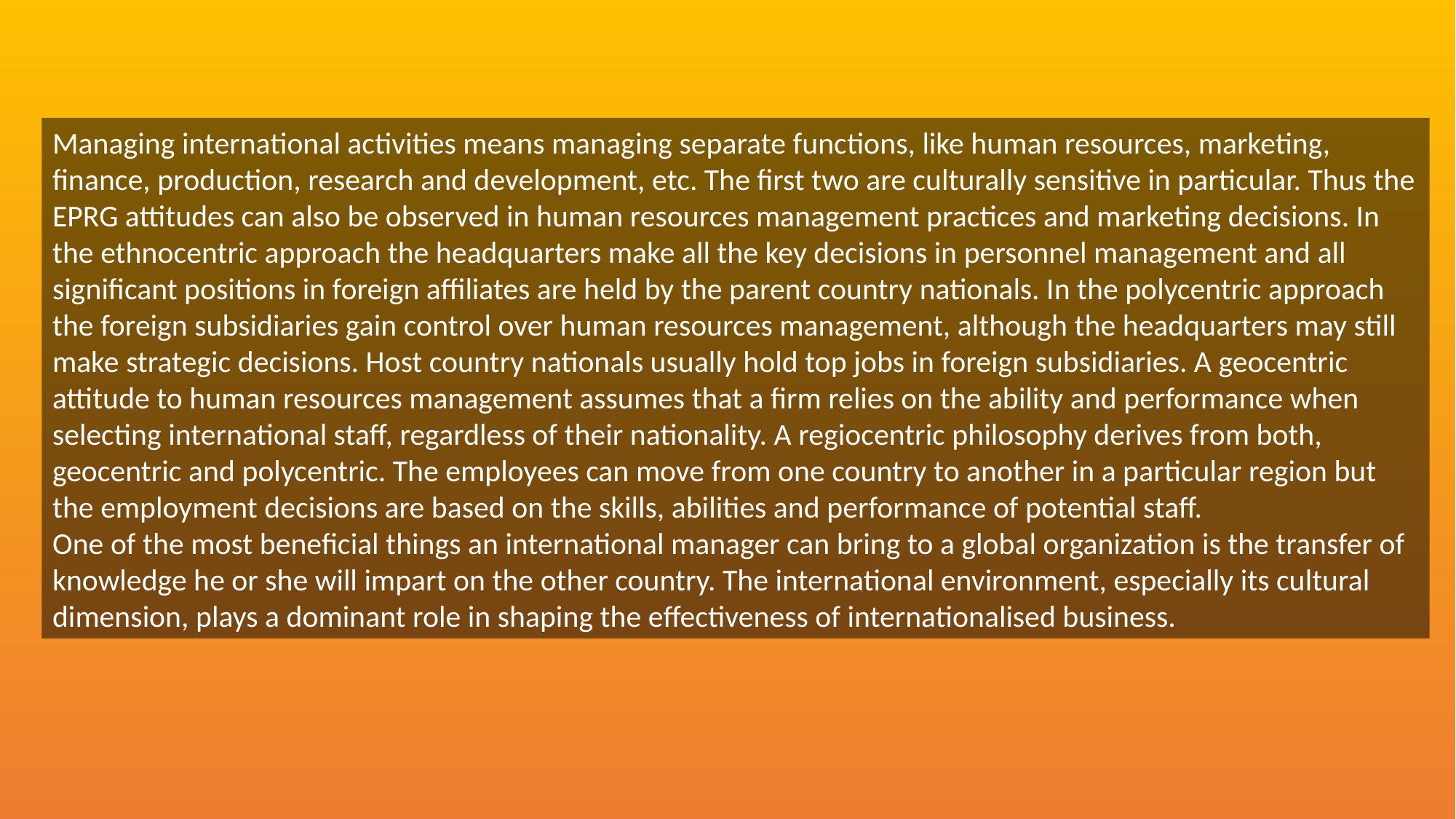

Managing international activities means managing separate functions, like human resources, marketing, finance, production, research and development, etc. The first two are culturally sensitive in particular. Thus the EPRG attitudes can also be observed in human resources management practices and marketing decisions. In the ethnocentric approach the headquarters make all the key decisions in personnel management and all significant positions in foreign affiliates are held by the parent country nationals. In the polycentric approach the foreign subsidiaries gain control over human resources management, although the headquarters may still make strategic decisions. Host country nationals usually hold top jobs in foreign subsidiaries. A geocentric attitude to human resources management assumes that a firm relies on the ability and performance when selecting international staff, regardless of their nationality. A regiocentric philosophy derives from both, geocentric and polycentric. The employees can move from one country to another in a particular region but the employment decisions are based on the skills, abilities and performance of potential staff.
One of the most beneficial things an international manager can bring to a global organization is the transfer of knowledge he or she will impart on the other country. The international environment, especially its cultural dimension, plays a dominant role in shaping the effectiveness of internationalised business.